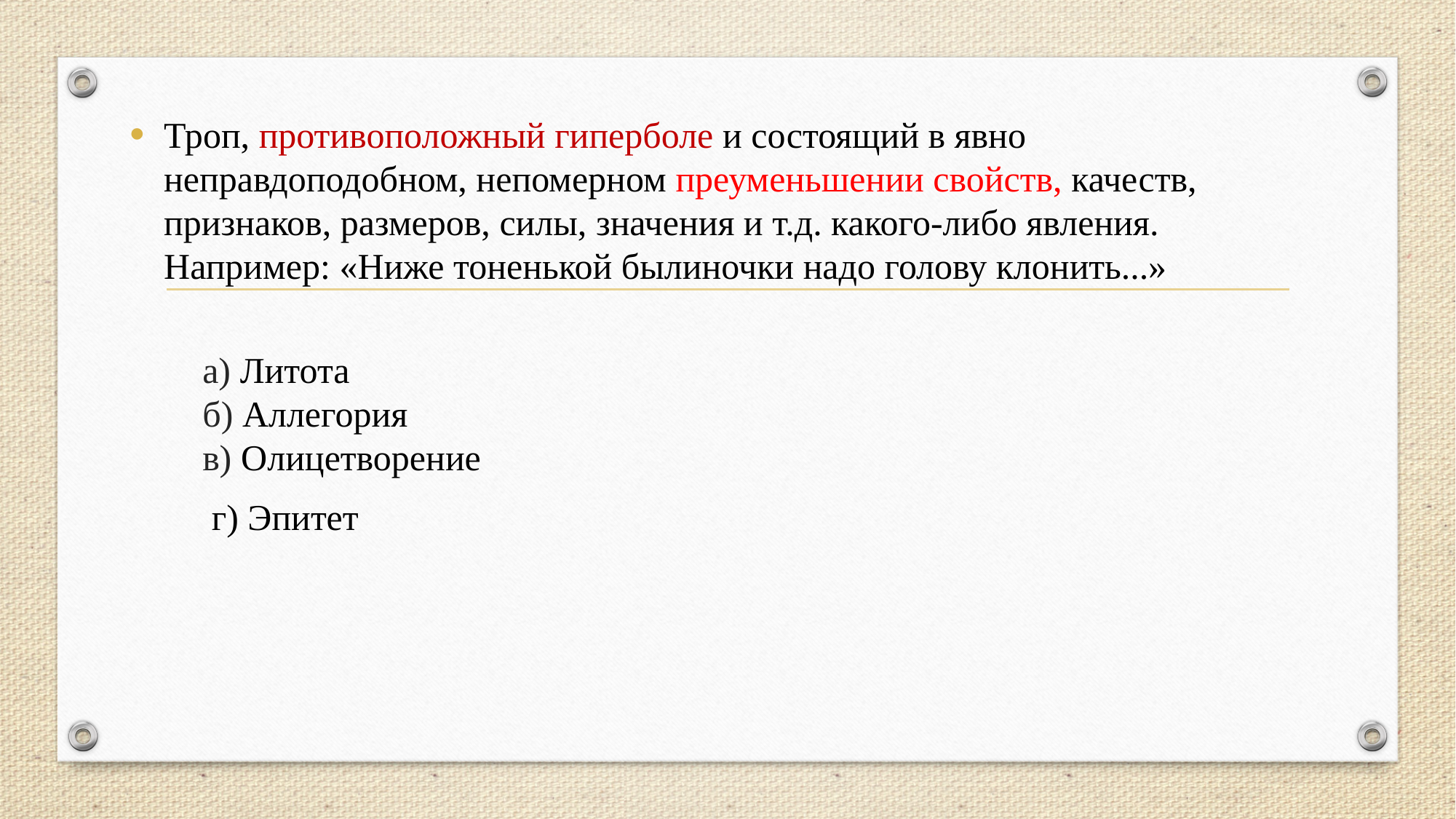

Троп, противоположный гиперболе и состоящий в явно неправдоподобном, непомерном преуменьшении свойств, качеств, признаков, размеров, силы, значения и т.д. какого-либо явления. Например: «Ниже тоненькой былиночки надо голову клонить...»
        а) Литота
        б) Аллегория
        в) Олицетворение
         г) Эпитет